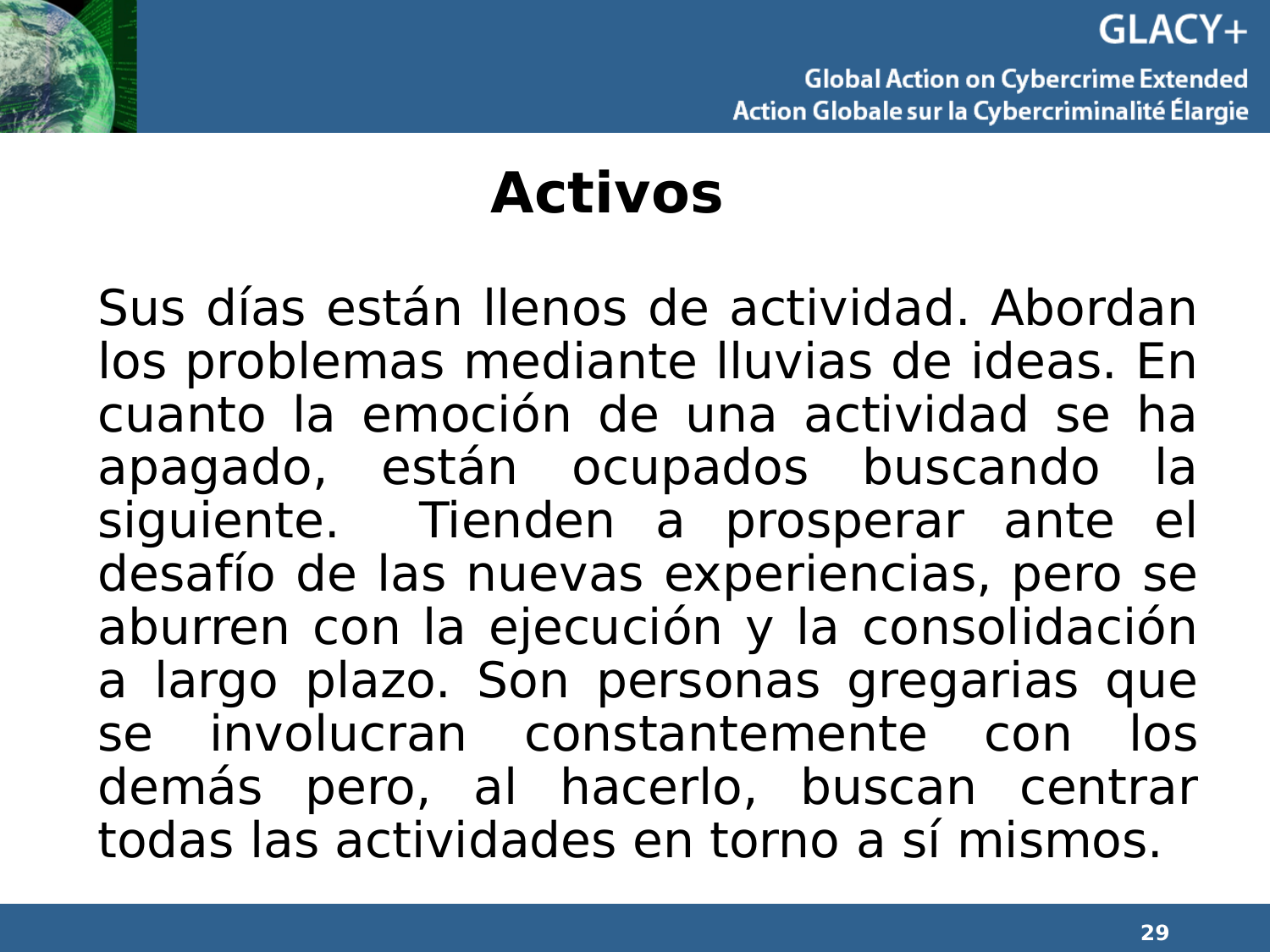

# Activos
Sus días están llenos de actividad. Abordan los problemas mediante lluvias de ideas. En cuanto la emoción de una actividad se ha apagado, están ocupados buscando la siguiente.  Tienden a prosperar ante el desafío de las nuevas experiencias, pero se aburren con la ejecución y la consolidación a largo plazo. Son personas gregarias que se involucran constantemente con los demás pero, al hacerlo, buscan centrar todas las actividades en torno a sí mismos.
29